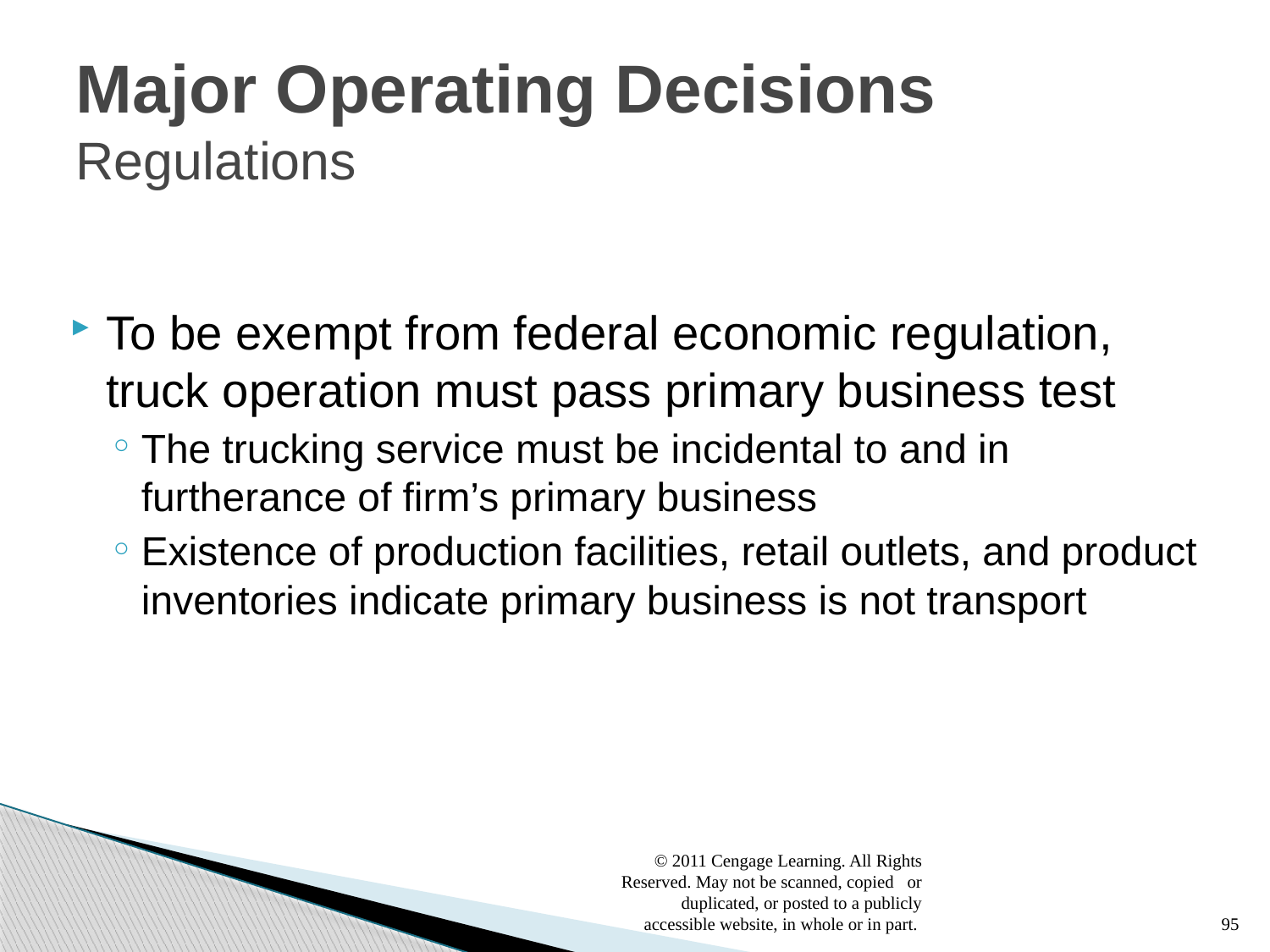

# Major Operating Decisions Regulations
To be exempt from federal economic regulation, truck operation must pass primary business test
The trucking service must be incidental to and in furtherance of firm’s primary business
Existence of production facilities, retail outlets, and product inventories indicate primary business is not transport
© 2011 Cengage Learning. All Rights Reserved. May not be scanned, copied   or duplicated, or posted to a publicly accessible website, in whole or in part.
95